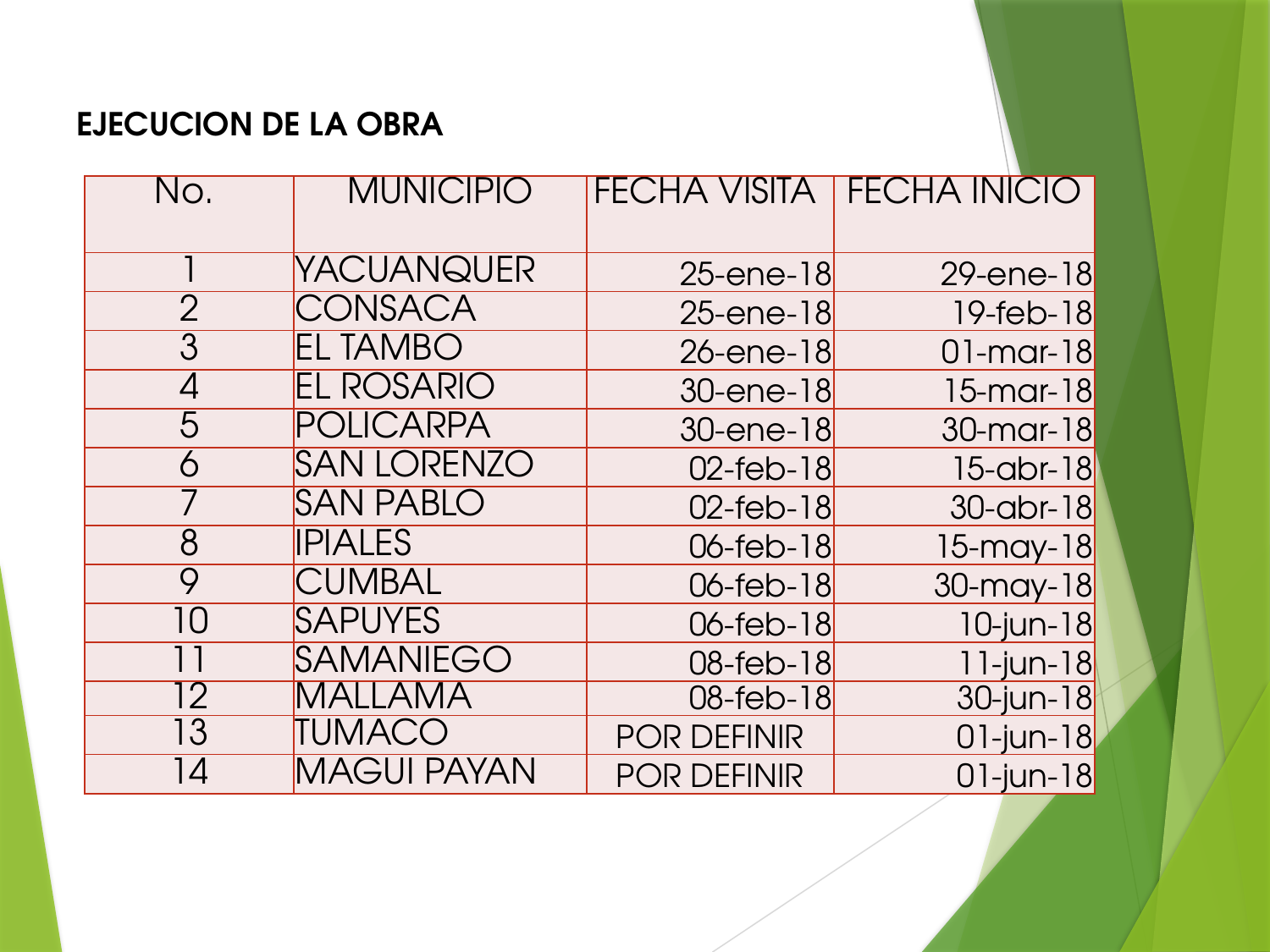

# EJECUCION DE LA OBRA
| No. | MUNICIPIO | FECHA VISITA | FECHA INICIO |
| --- | --- | --- | --- |
| 1 | YACUANQUER | 25-ene-18 | 29-ene-18 |
| 2 | CONSACA | 25-ene-18 | 19-feb-18 |
| 3 | EL TAMBO | 26-ene-18 | 01-mar-18 |
| 4 | EL ROSARIO | 30-ene-18 | 15-mar-18 |
| 5 | POLICARPA | 30-ene-18 | 30-mar-18 |
| 6 | SAN LORENZO | 02-feb-18 | 15-abr-18 |
| 7 | SAN PABLO | 02-feb-18 | 30-abr-18 |
| 8 | IPIALES | 06-feb-18 | 15-may-18 |
| 9 | CUMBAL | 06-feb-18 | 30-may-18 |
| 10 | SAPUYES | 06-feb-18 | 10-jun-18 |
| 11 | SAMANIEGO | 08-feb-18 | 11-jun-18 |
| 12 | MALLAMA | 08-feb-18 | 30-jun-18 |
| 13 | TUMACO | POR DEFINIR | 01-jun-18 |
| 14 | MAGUI PAYAN | POR DEFINIR | 01-jun-18 |